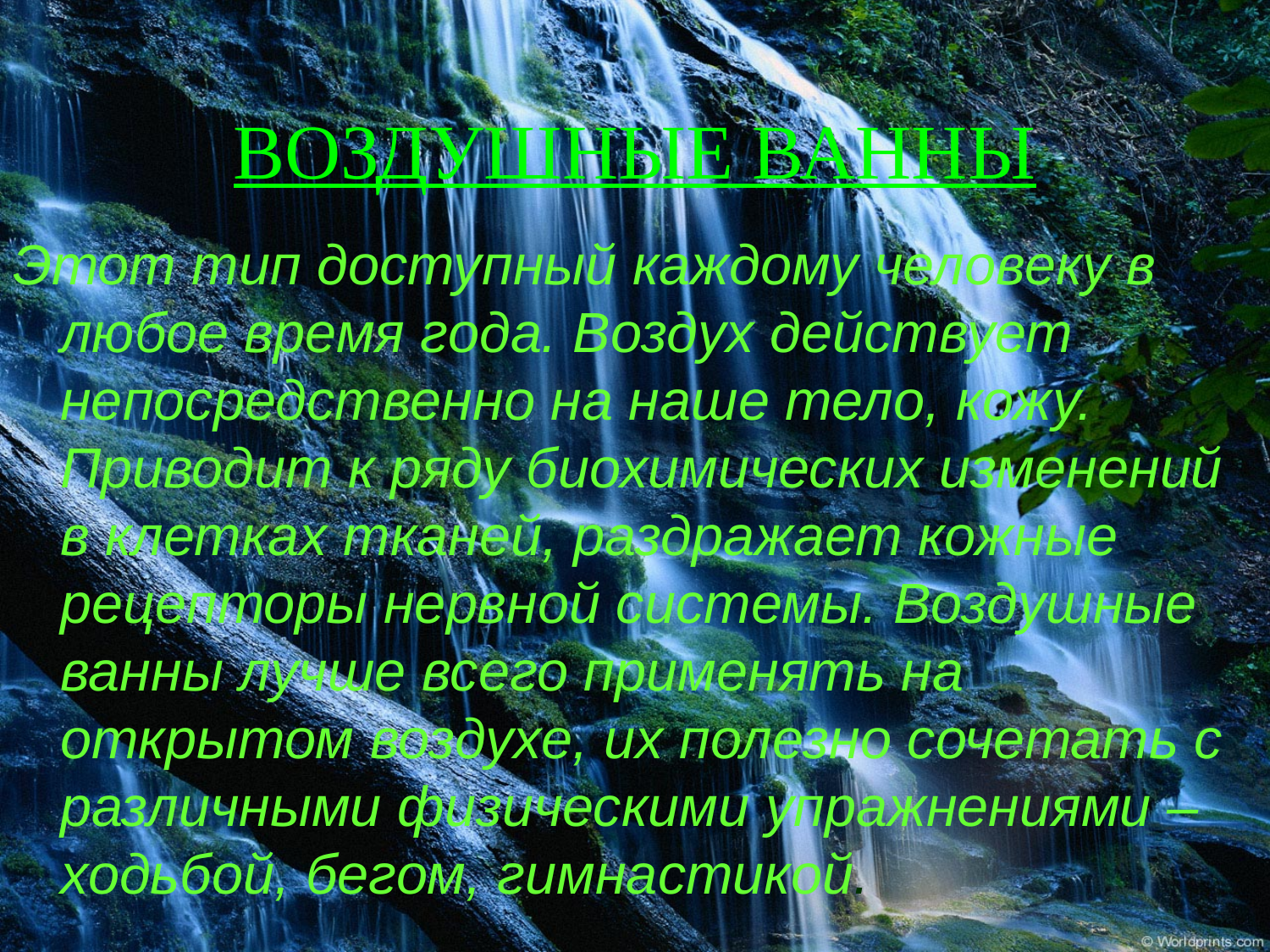

# ВОЗДУШНЫЕ ВАННЫ
Этот тип доступный каждому человеку в любое время года. Воздух действует непосредственно на наше тело, кожу. Приводит к ряду биохимических изменений в клетках тканей, раздражает кожные рецепторы нервной системы. Воздушные ванны лучше всего применять на открытом воздухе, их полезно сочетать с различными физическими упражнениями – ходьбой, бегом, гимнастикой.